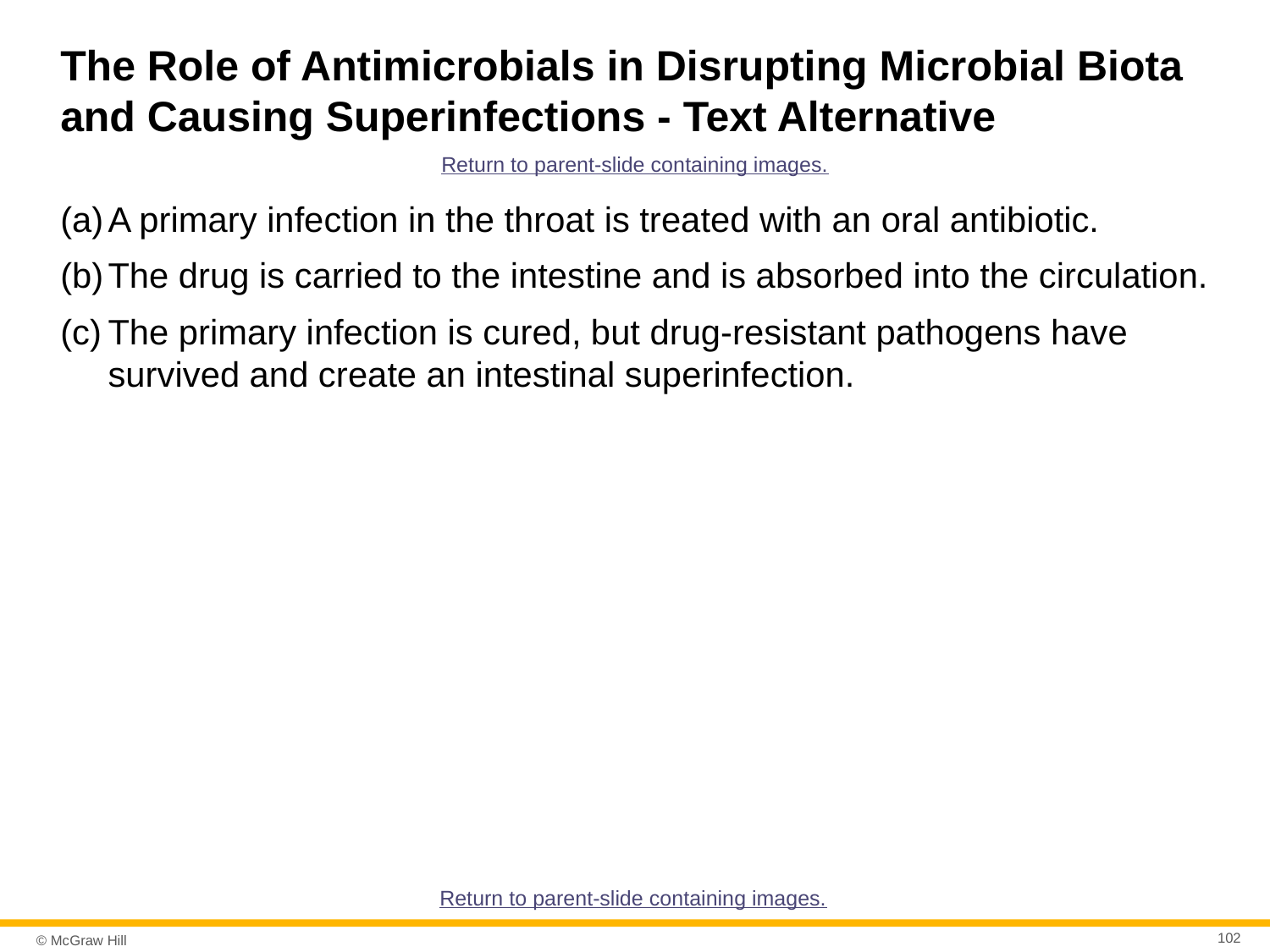

# The Role of Antimicrobials in Disrupting Microbial Biota and Causing Superinfections - Text Alternative
Return to parent-slide containing images.
A primary infection in the throat is treated with an oral antibiotic.
The drug is carried to the intestine and is absorbed into the circulation.
The primary infection is cured, but drug-resistant pathogens have survived and create an intestinal superinfection.
Return to parent-slide containing images.